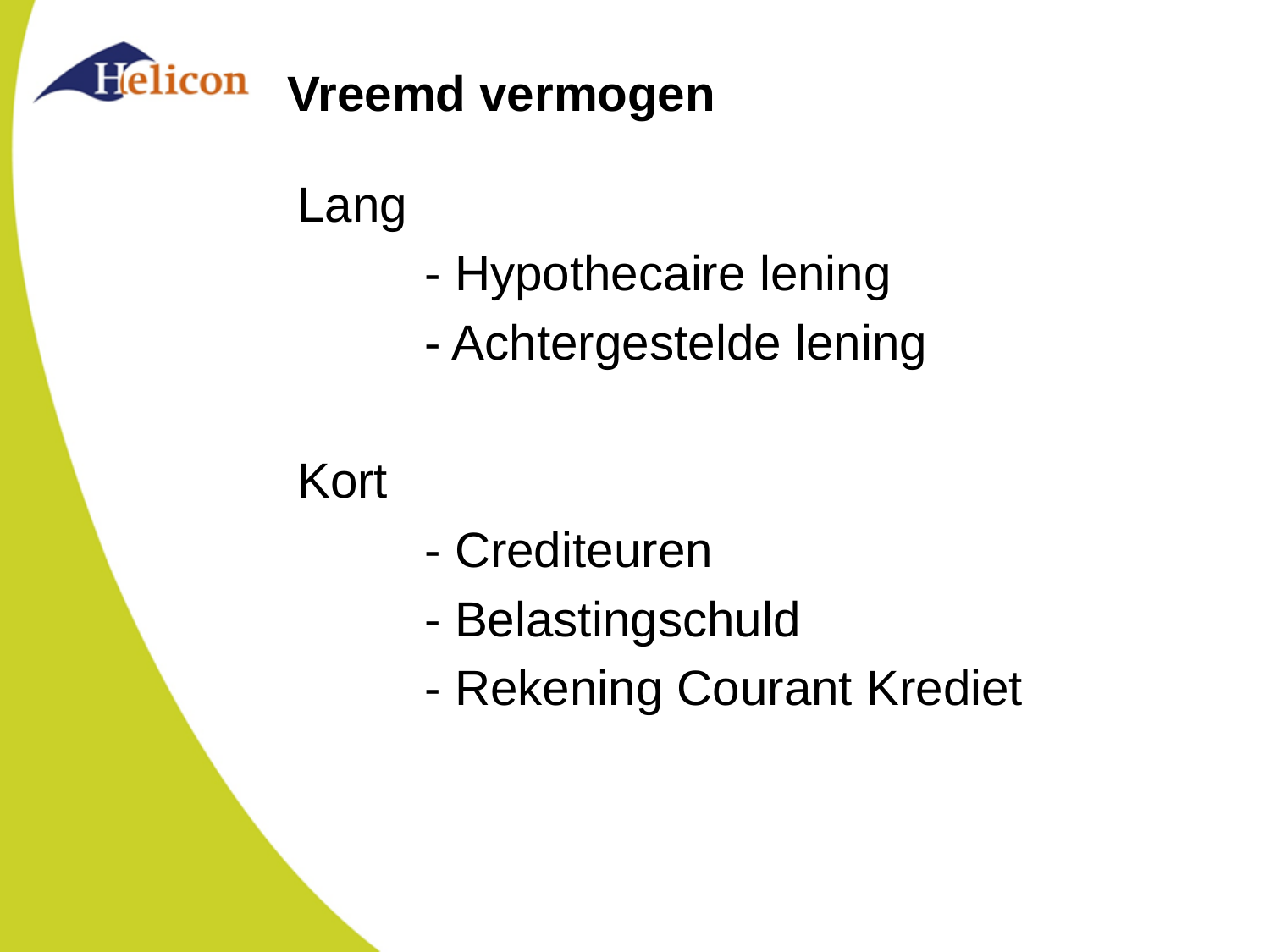

# Vreemd vermogen
Lang
	- Hypothecaire lening
	- Achtergestelde lening

Kort
	- Crediteuren
	- Belastingschuld
	- Rekening Courant Krediet